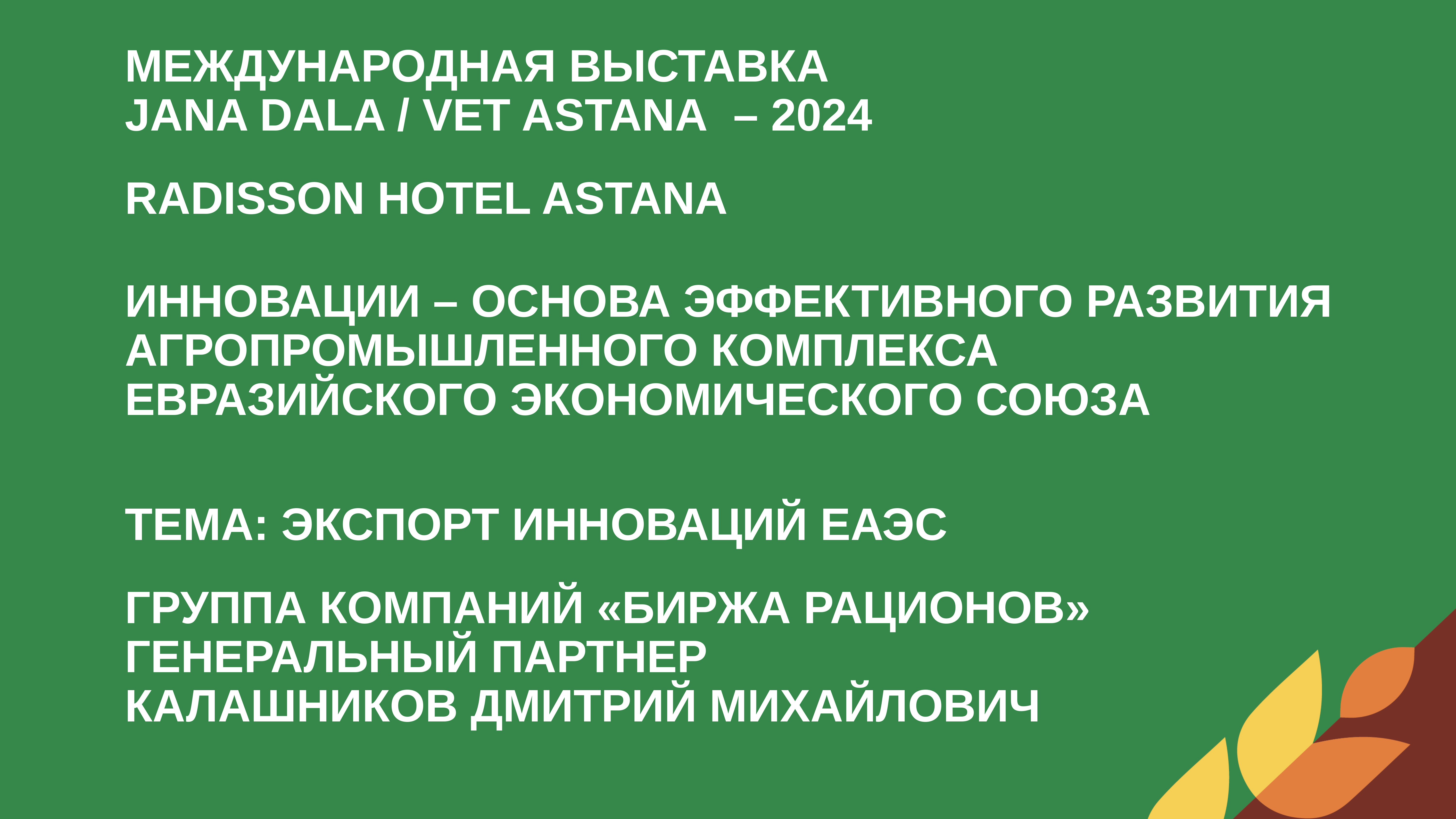

Международная выставка                     jana dala / vet astana  – 2024
Radisson hotel astana
Инновации – основа эффективного развития агропромышленного комплекса       евразийского экономического союза
ТЕМА: Экспорт инноваций еаэс
Группа компаний «биржа рационов» генеральный партнер                калашников дмитрий михайлович